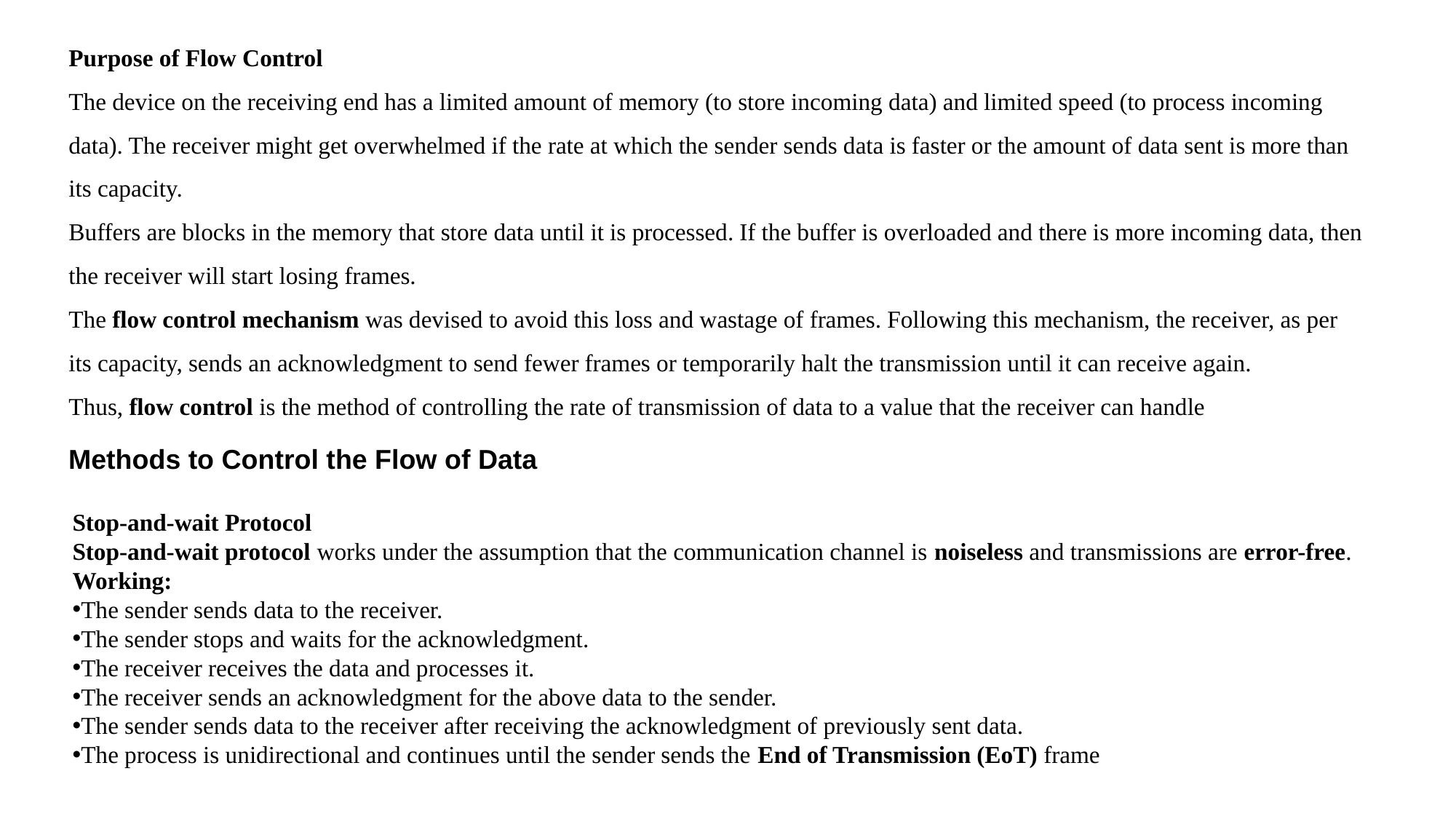

Purpose of Flow Control
The device on the receiving end has a limited amount of memory (to store incoming data) and limited speed (to process incoming data). The receiver might get overwhelmed if the rate at which the sender sends data is faster or the amount of data sent is more than its capacity.
Buffers are blocks in the memory that store data until it is processed. If the buffer is overloaded and there is more incoming data, then the receiver will start losing frames.
The flow control mechanism was devised to avoid this loss and wastage of frames. Following this mechanism, the receiver, as per its capacity, sends an acknowledgment to send fewer frames or temporarily halt the transmission until it can receive again.
Thus, flow control is the method of controlling the rate of transmission of data to a value that the receiver can handle
Methods to Control the Flow of Data
Stop-and-wait Protocol
Stop-and-wait protocol works under the assumption that the communication channel is noiseless and transmissions are error-free.
Working:
The sender sends data to the receiver.
The sender stops and waits for the acknowledgment.
The receiver receives the data and processes it.
The receiver sends an acknowledgment for the above data to the sender.
The sender sends data to the receiver after receiving the acknowledgment of previously sent data.
The process is unidirectional and continues until the sender sends the End of Transmission (EoT) frame